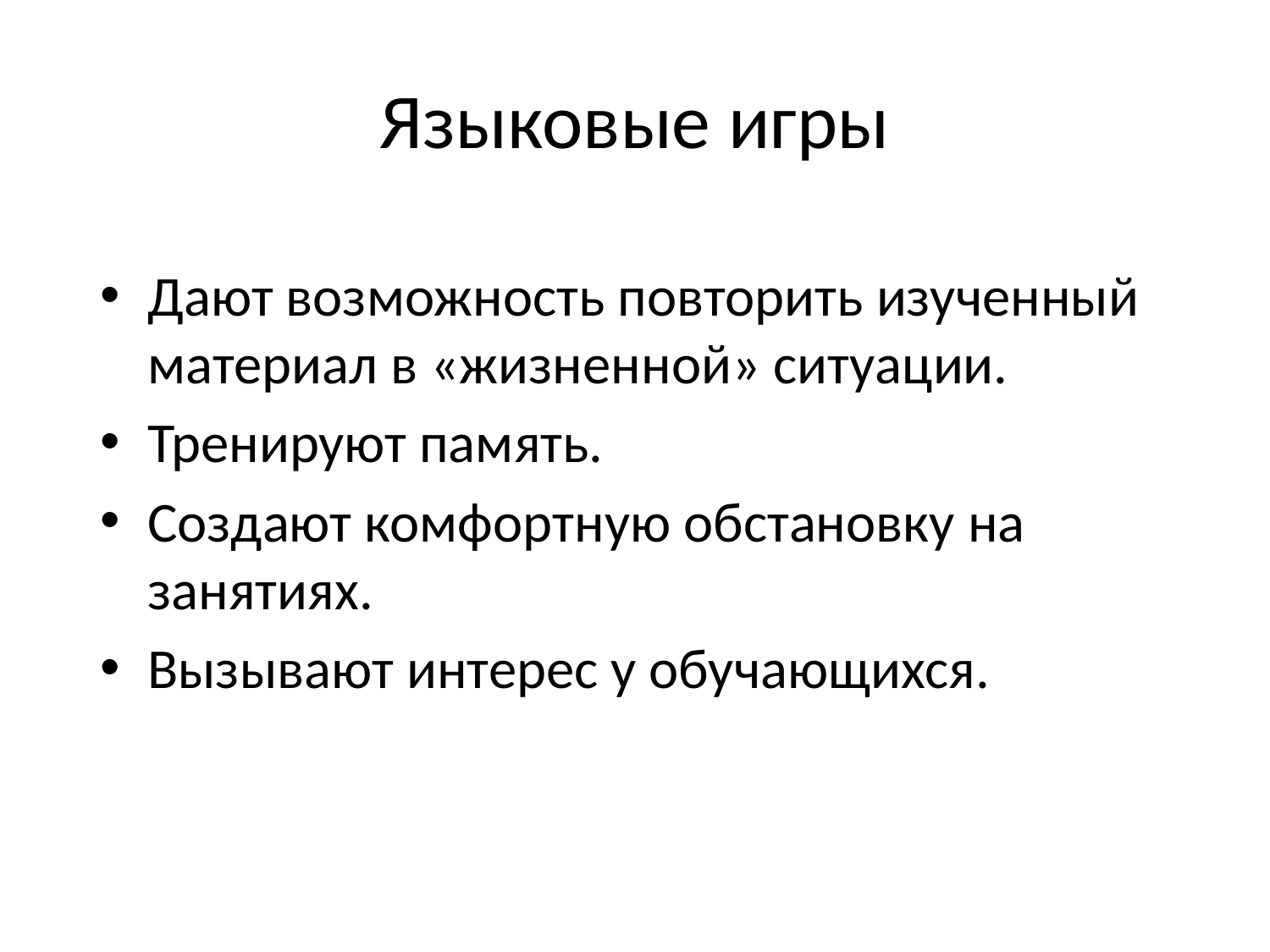

# Языковые игры
Дают возможность повторить изученный материал в «жизненной» ситуации.
Тренируют память.
Создают комфортную обстановку на занятиях.
Вызывают интерес у обучающихся.